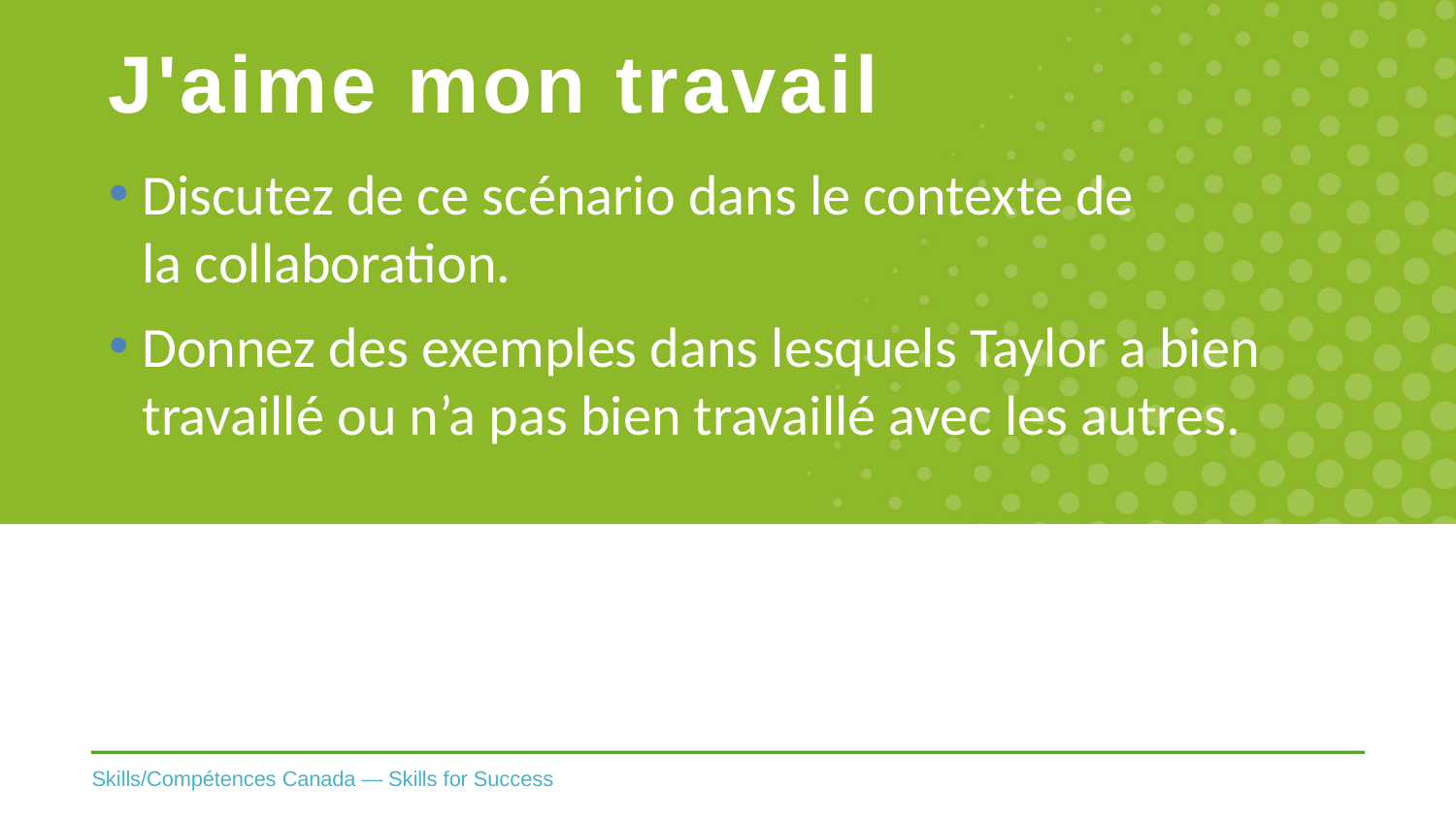

# J'aime mon travail
Discutez de ce scénario dans le contexte de
la collaboration.
Donnez des exemples dans lesquels Taylor a bien travaillé ou n’a pas bien travaillé avec les autres.